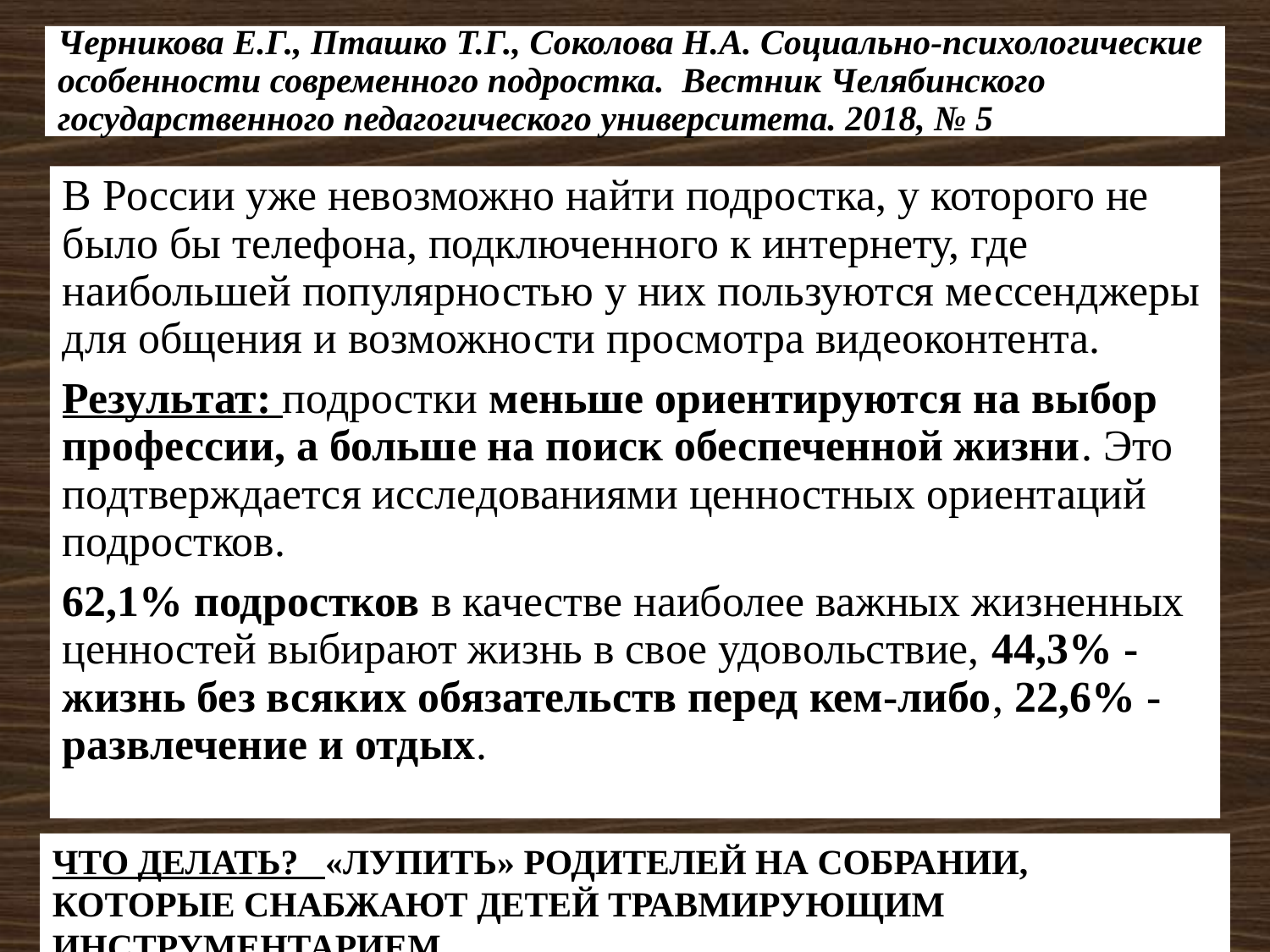

# Черникова Е.Г., Пташко Т.Г., Соколова Н.А. Социально-психологические особенности современного подростка.  Вестник Челябинского государственного педагогического университета. 2018, № 5
В России уже невозможно найти подростка, у которого не было бы телефона, подключенного к интернету, где наибольшей популярностью у них пользуются мессенджеры для общения и возможности просмотра видеоконтента.
Результат: подростки меньше ориентируются на выбор профессии, а больше на поиск обеспеченной жизни. Это подтверждается исследованиями ценностных ориентаций подростков.
62,1% подростков в качестве наиболее важных жизненных ценностей выбирают жизнь в свое удовольствие, 44,3% - жизнь без всяких обязательств перед кем-либо, 22,6% - развлечение и отдых.
ЧТО ДЕЛАТЬ?   «ЛУПИТЬ» РОДИТЕЛЕЙ НА СОБРАНИИ, КОТОРЫЕ СНАБЖАЮТ ДЕТЕЙ ТРАВМИРУЮЩИМ ИНСТРУМЕНТАРИЕМ.